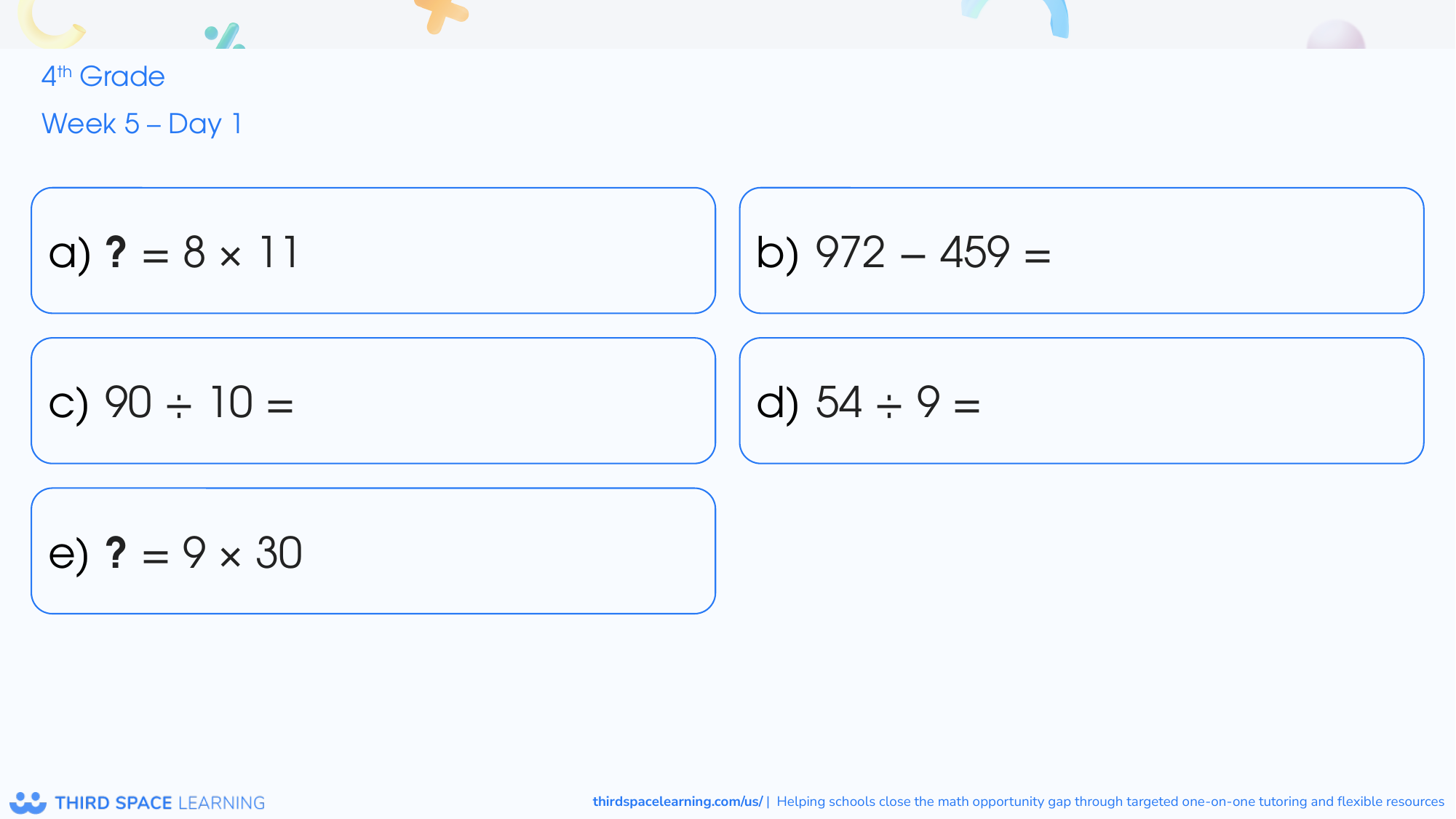

4th Grade
Week 5 – Day 1
? = 8 × 11
972 − 459 =
90 ÷ 10 =
54 ÷ 9 =
? = 9 × 30